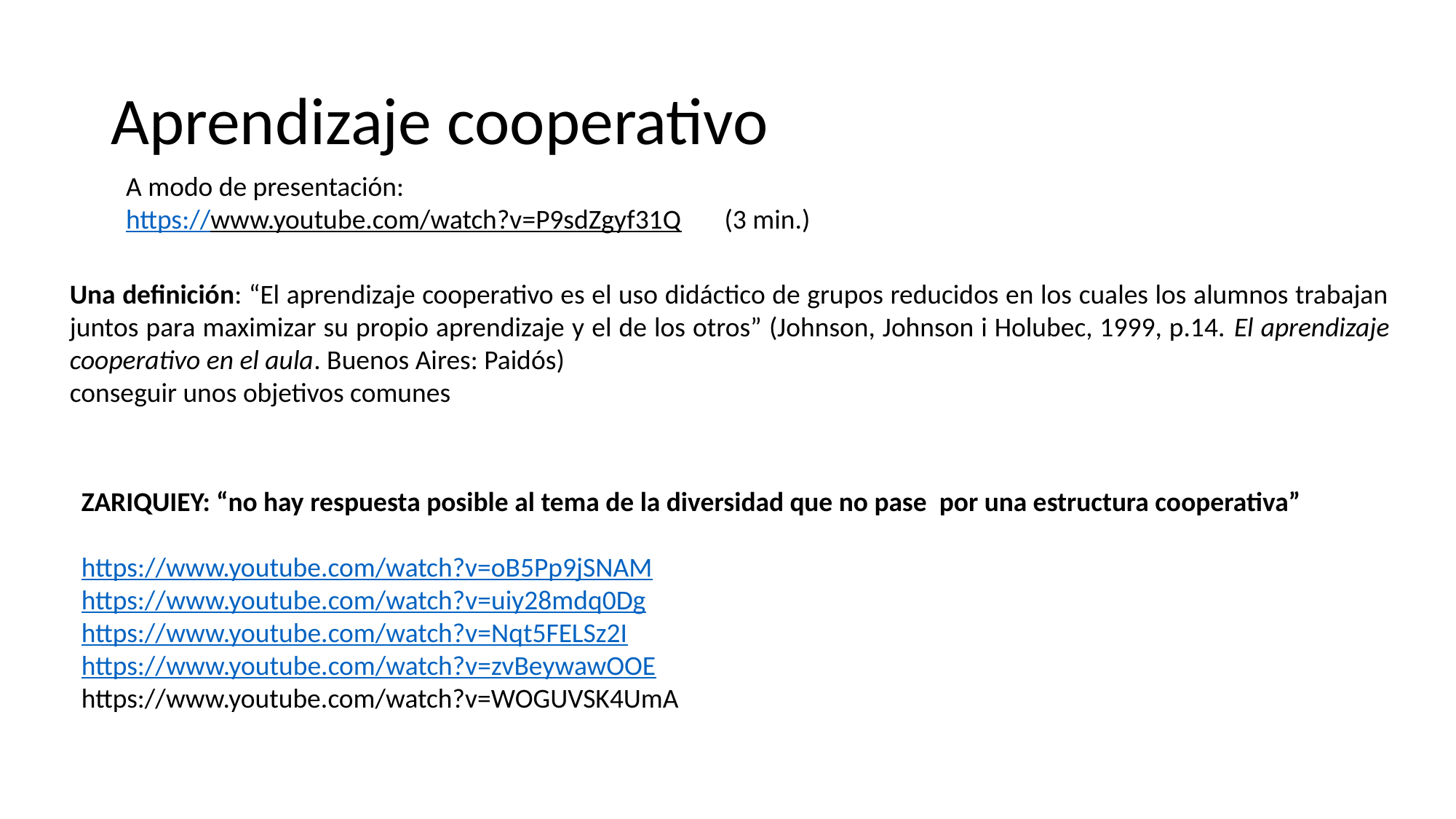

# Aprendizaje cooperativo
A modo de presentación:
https://www.youtube.com/watch?v=P9sdZgyf31Q       (3 min.)
Una definición: “El aprendizaje cooperativo es el uso didáctico de grupos reducidos en los cuales los alumnos trabajan juntos para maximizar su propio aprendizaje y el de los otros” (Johnson, Johnson i Holubec, 1999, p.14. El aprendizaje cooperativo en el aula. Buenos Aires: Paidós)
conseguir unos objetivos comunes

ZARIQUIEY: “no hay respuesta posible al tema de la diversidad que no pase  por una estructura cooperativa”

https://www.youtube.com/watch?v=oB5Pp9jSNAM
https://www.youtube.com/watch?v=uiy28mdq0Dg
https://www.youtube.com/watch?v=Nqt5FELSz2I
https://www.youtube.com/watch?v=zvBeywawOOE
https://www.youtube.com/watch?v=WOGUVSK4UmA